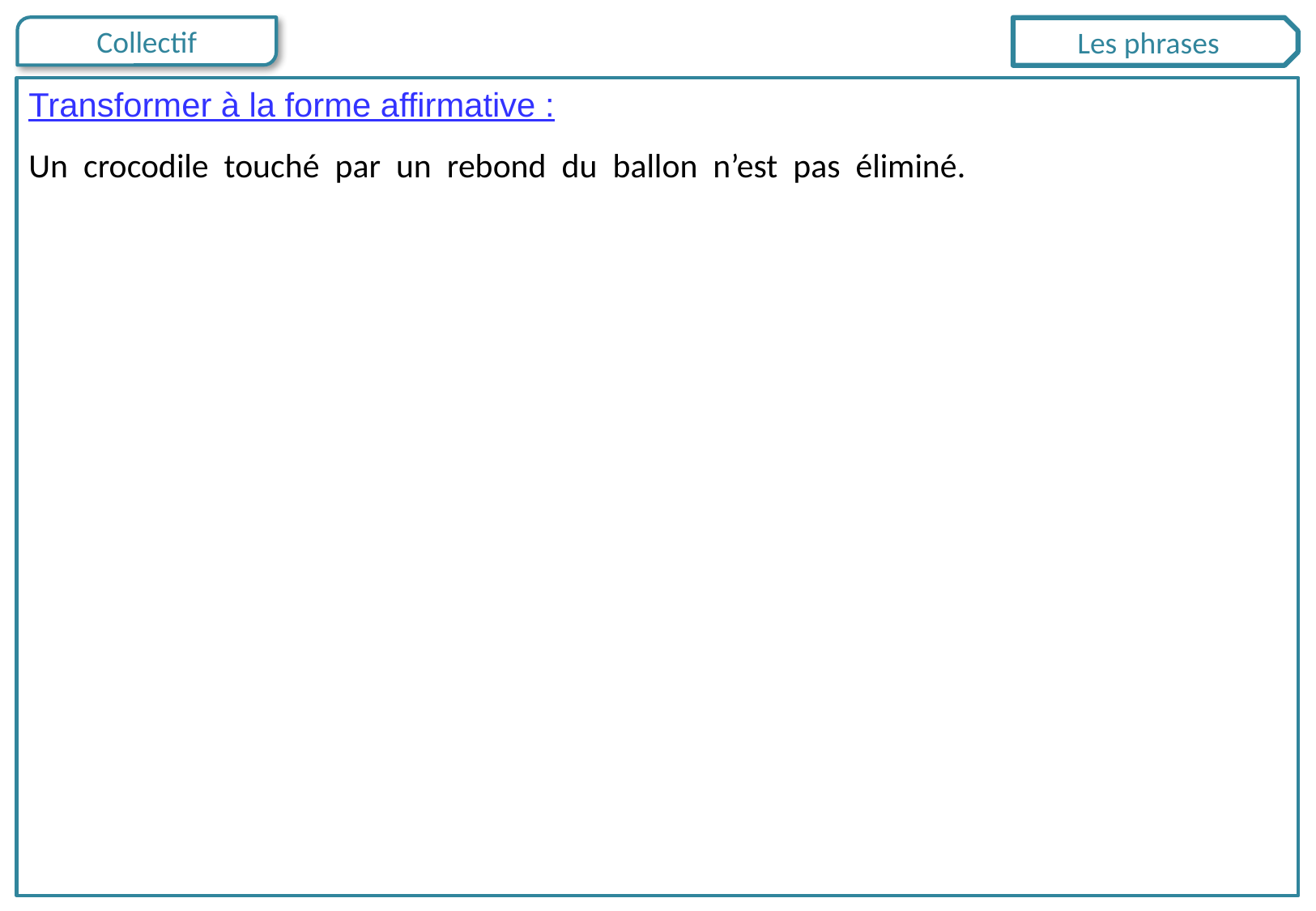

Les phrases
Transformer à la forme affirmative :
Un  crocodile  touché  par  un  rebond  du  ballon  n’est  pas  éliminé.